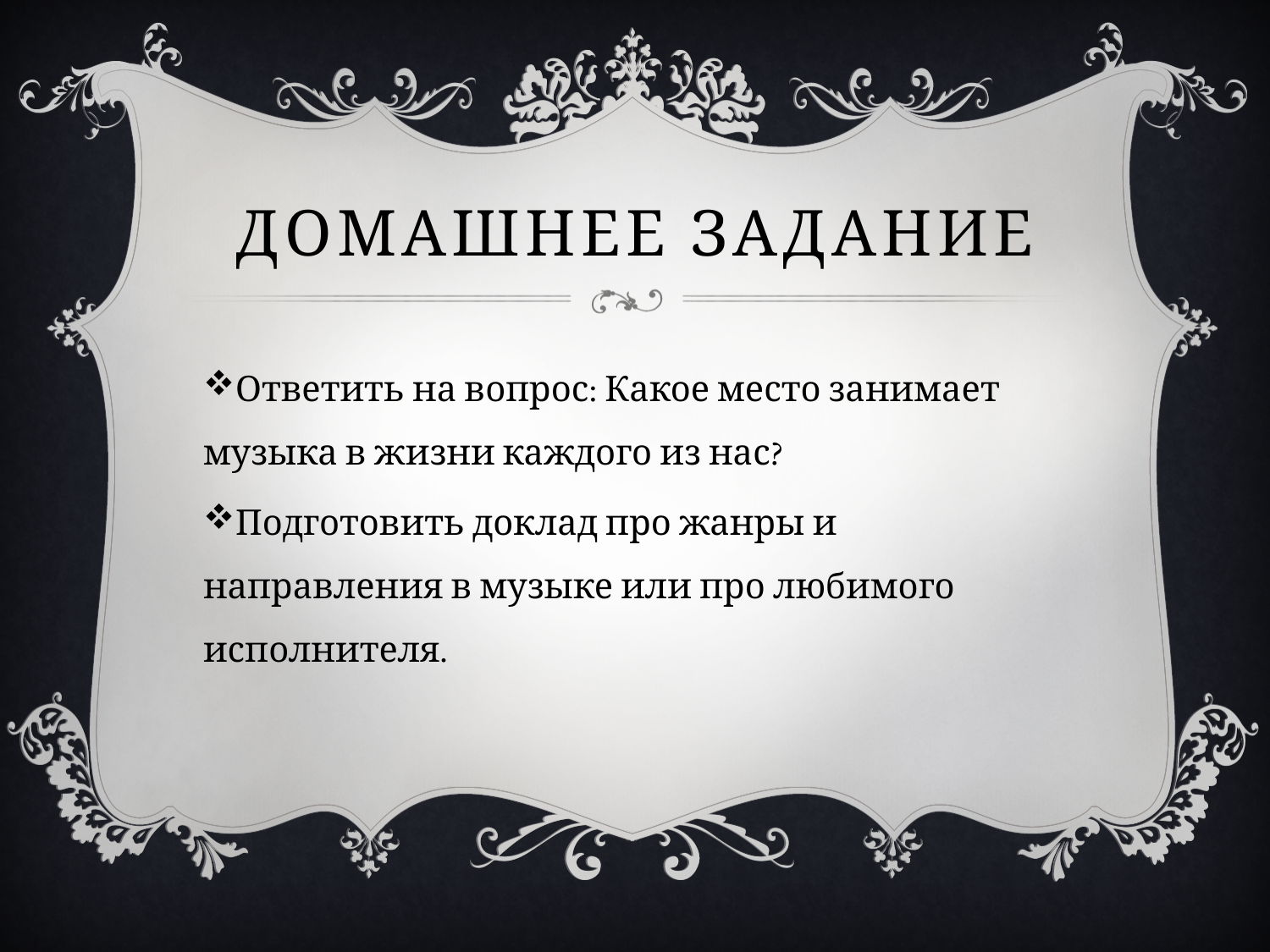

# Домашнее задание
Ответить на вопрос: Какое место занимает музыка в жизни каждого из нас?
Подготовить доклад про жанры и направления в музыке или про любимого исполнителя.